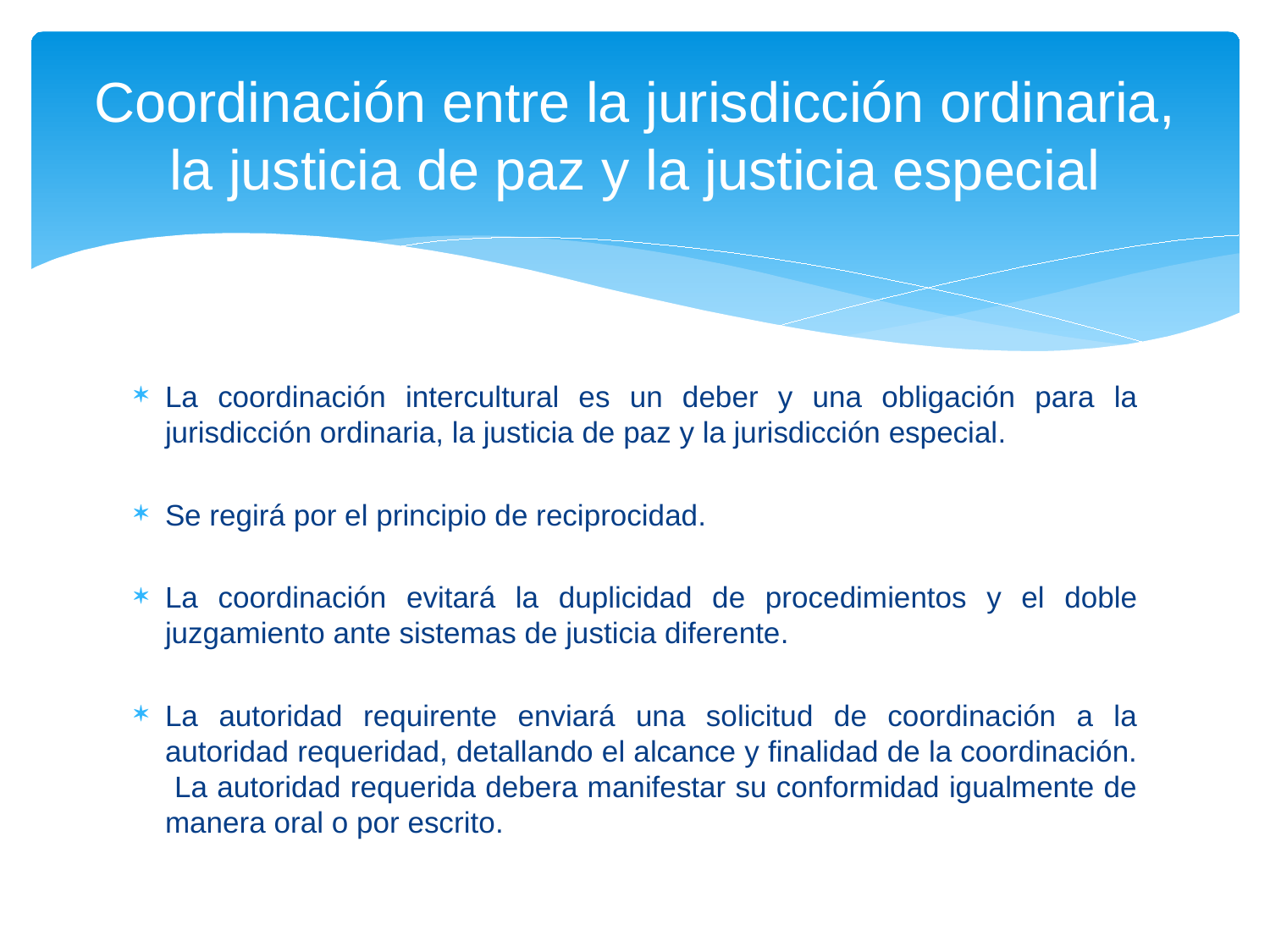

# Coordinación entre la jurisdicción ordinaria, la justicia de paz y la justicia especial
La coordinación intercultural es un deber y una obligación para la jurisdicción ordinaria, la justicia de paz y la jurisdicción especial.

Se regirá por el principio de reciprocidad.

La coordinación evitará la duplicidad de procedimientos y el doble juzgamiento ante sistemas de justicia diferente.

La autoridad requirente enviará una solicitud de coordinación a la autoridad requeridad, detallando el alcance y finalidad de la coordinación.  La autoridad requerida debera manifestar su conformidad igualmente de manera oral o por escrito.